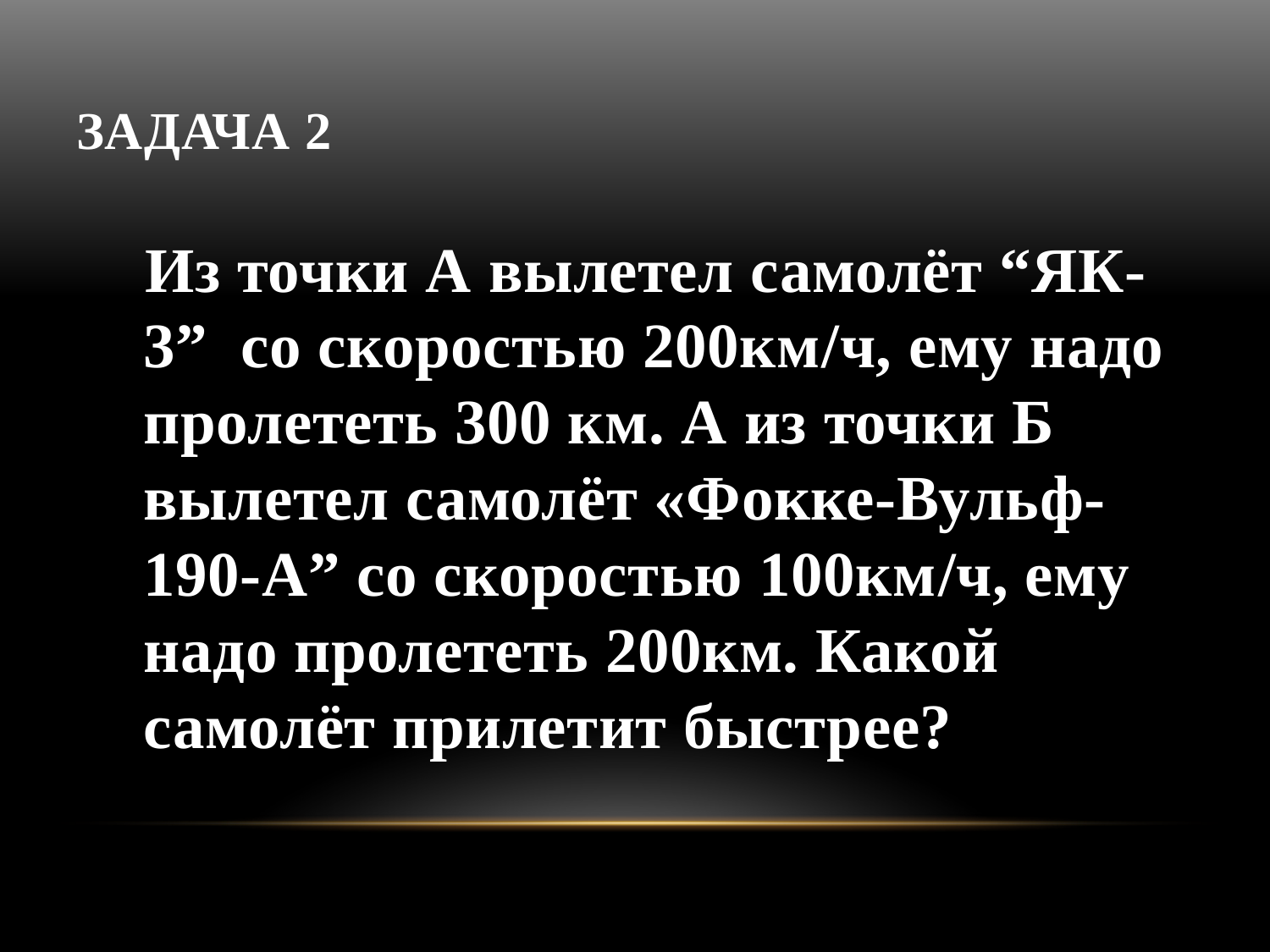

# Задача 2
     Из точки А вылетел самолёт “ЯК-3”  со скоростью 200км/ч, ему надо пролететь 300 км. А из точки Б вылетел самолёт «Фокке-Вульф-190-А” со скоростью 100км/ч, ему надо пролететь 200км. Какой самолёт прилетит быстрее?